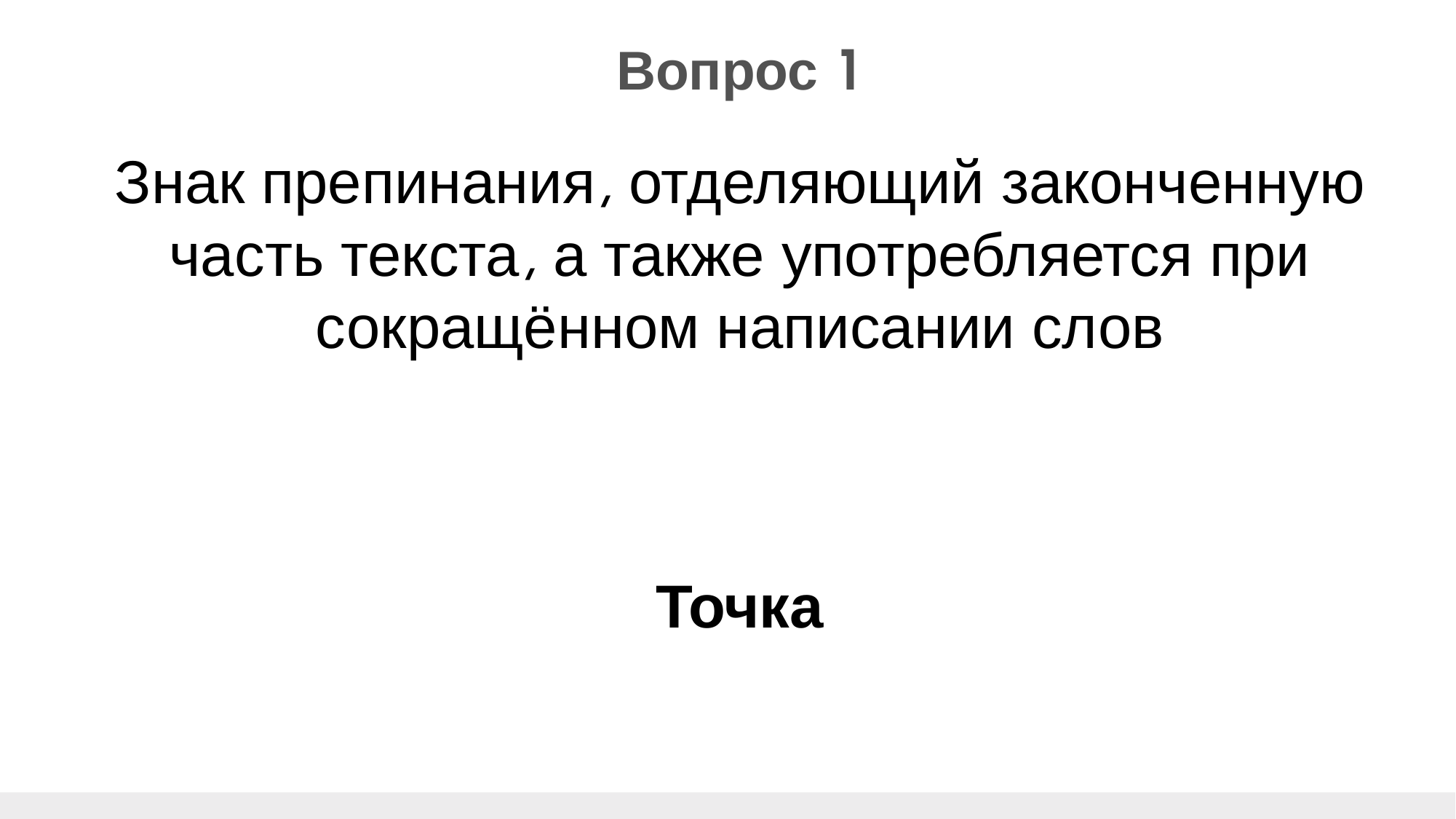

м
Вопрос 1

Знак препинания, отделяющий законченную часть текста, а также употребляется при сокращённом написании слов
Точка